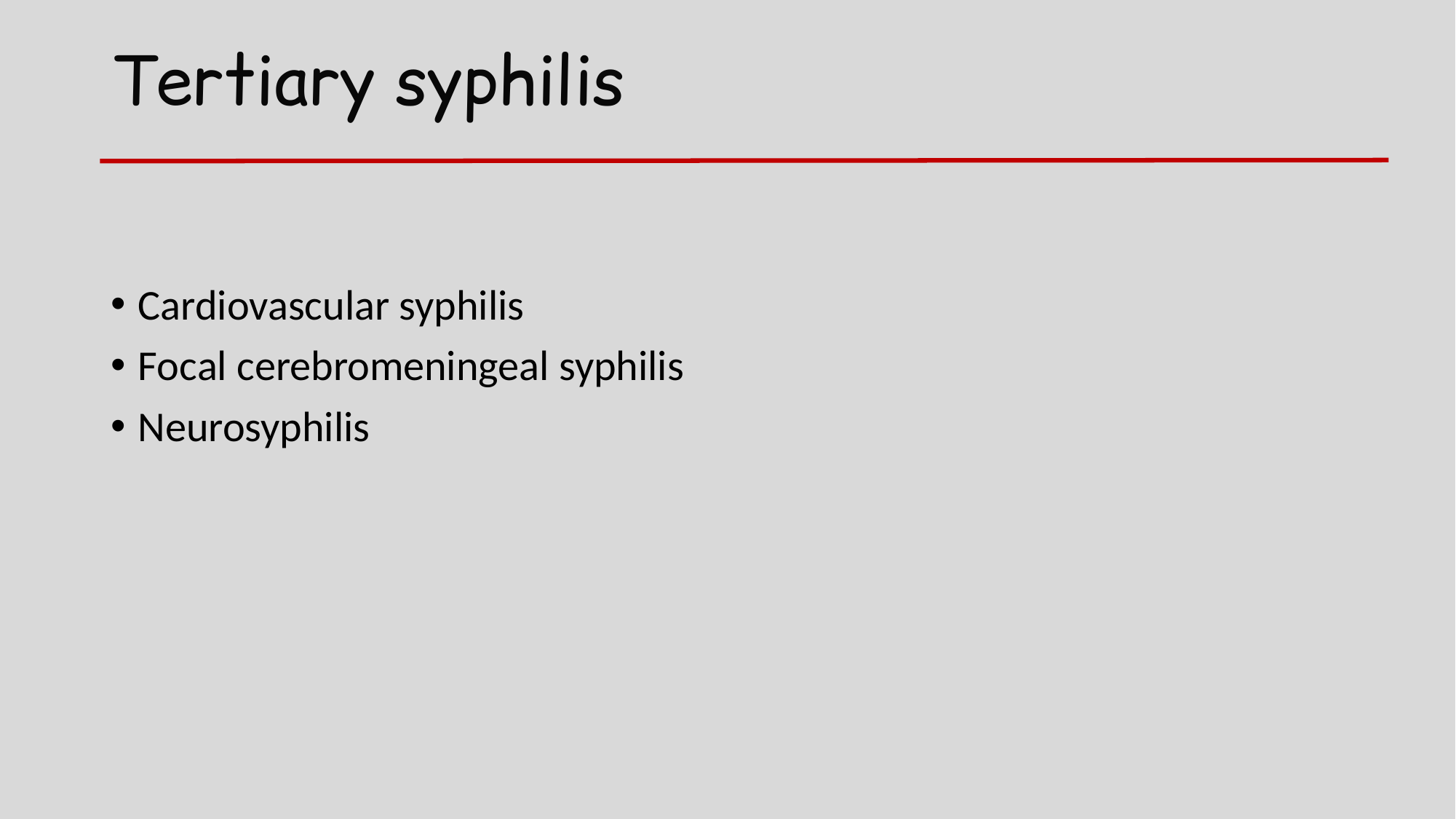

# Tertiary syphilis
Cardiovascular syphilis
Focal cerebromeningeal syphilis
Neurosyphilis